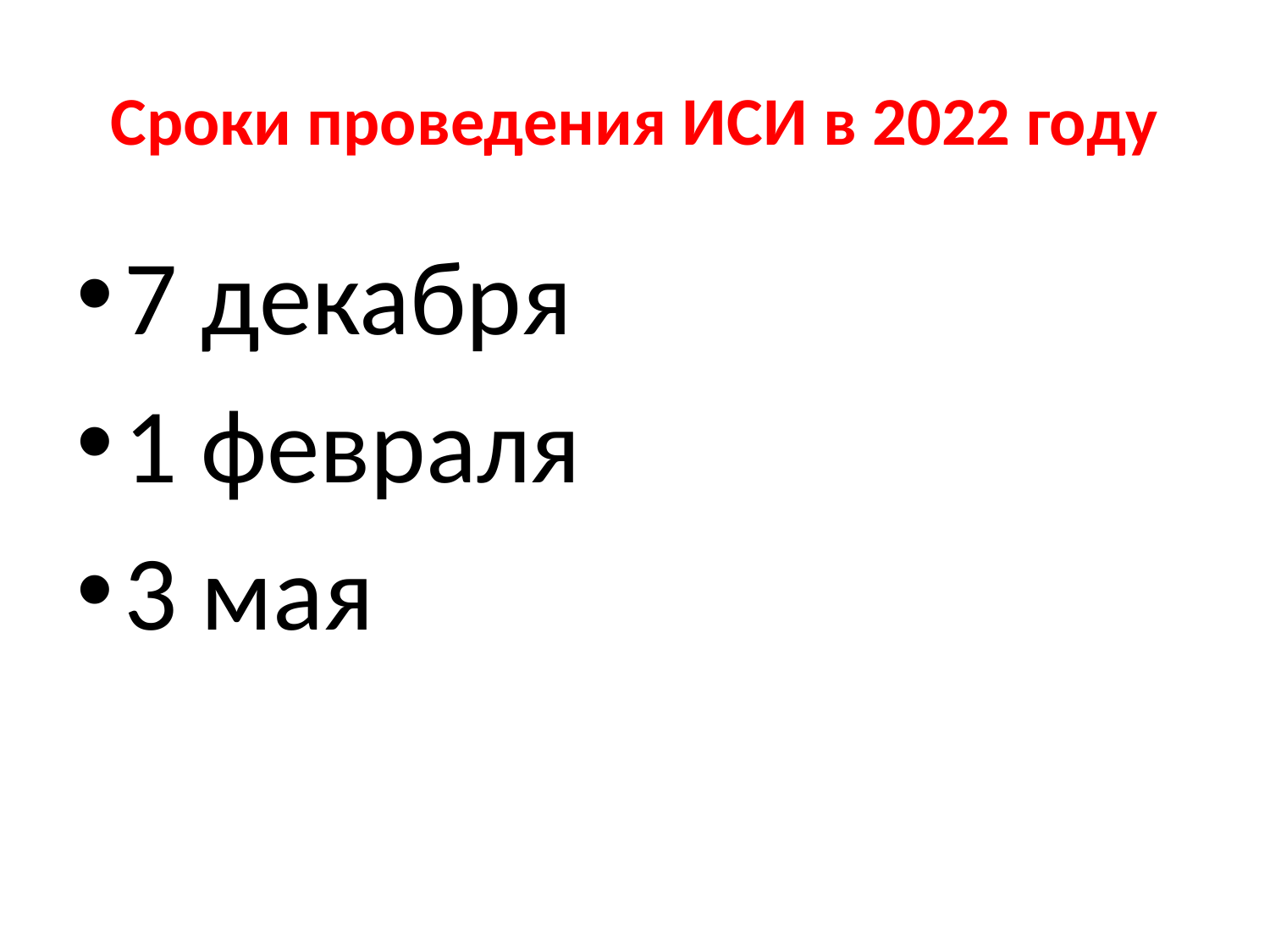

# Сроки проведения ИСИ в 2022 году
7 декабря
1 февраля
3 мая